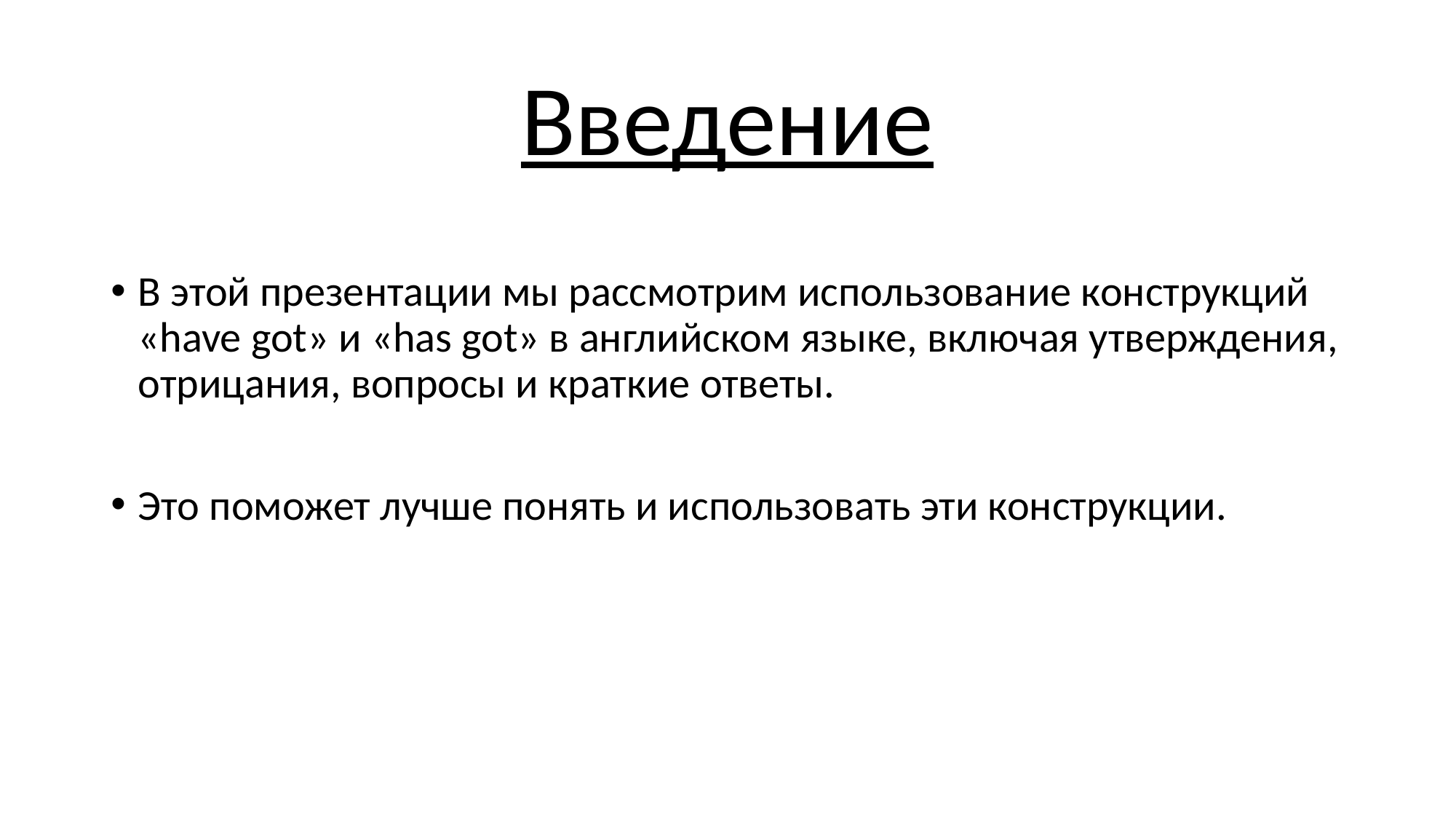

# Введение
В этой презентации мы рассмотрим использование конструкций «have got» и «has got» в английском языке, включая утверждения, отрицания, вопросы и краткие ответы.

Это поможет лучше понять и использовать эти конструкции.